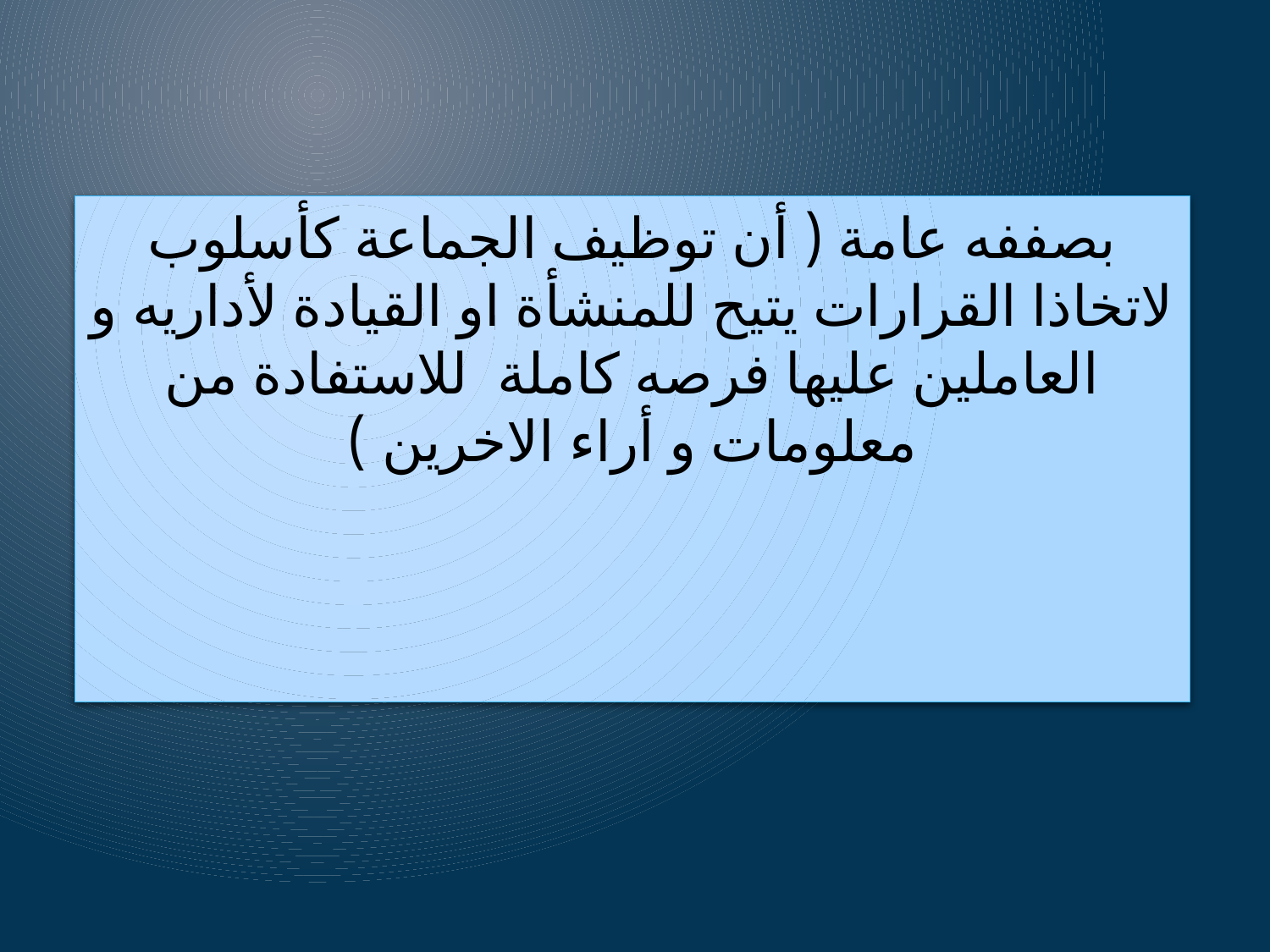

# بصففه عامة ( أن توظيف الجماعة كأسلوب لاتخاذا القرارات يتيح للمنشأة او القيادة لأداريه و العاملين عليها فرصه كاملة  للاستفادة من معلومات و أراء الاخرين )